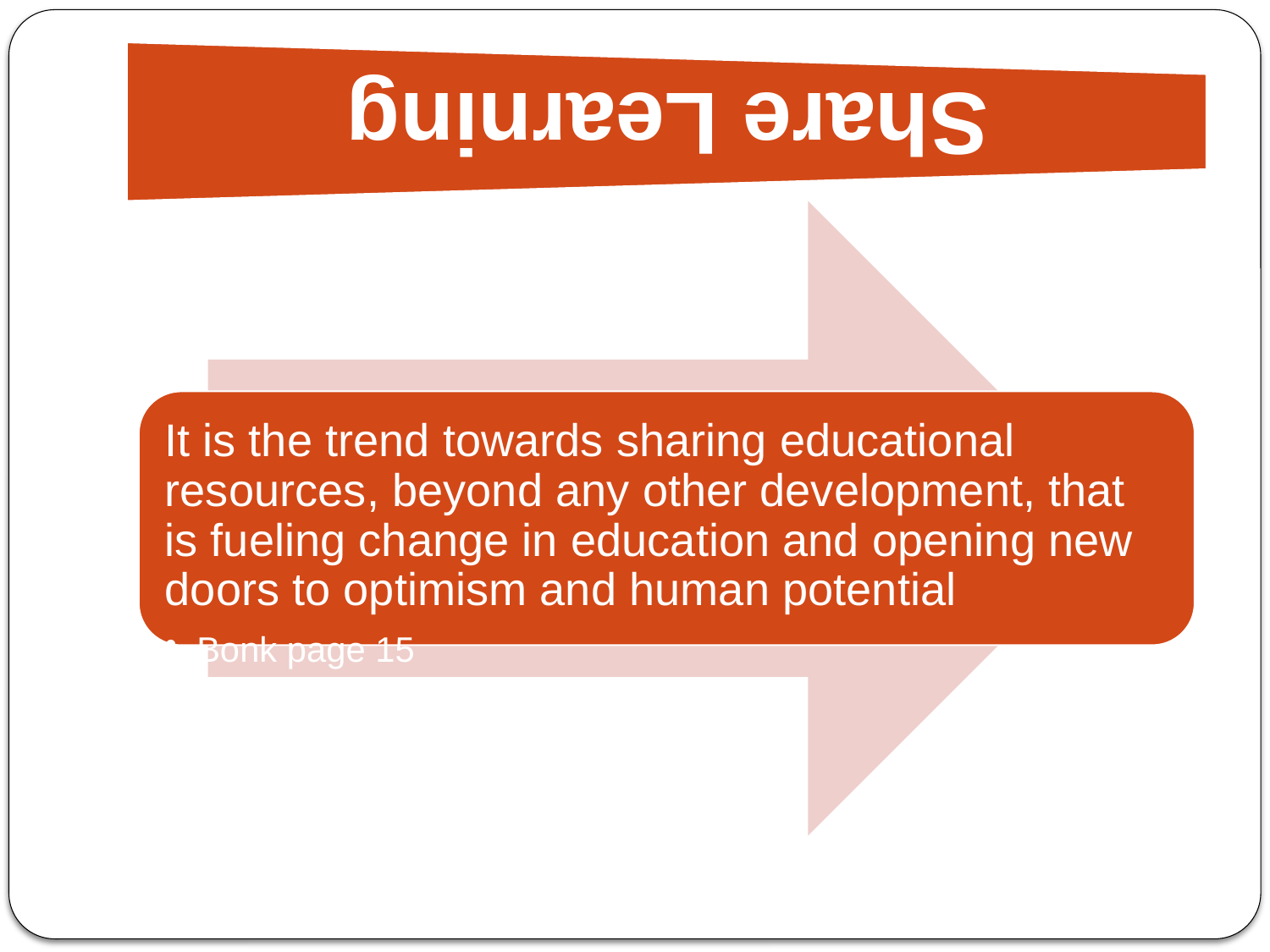

#
Share Learning
It is the trend towards sharing educational resources, beyond any other development, that is fueling change in education and opening new doors to optimism and human potential
Bonk page 15